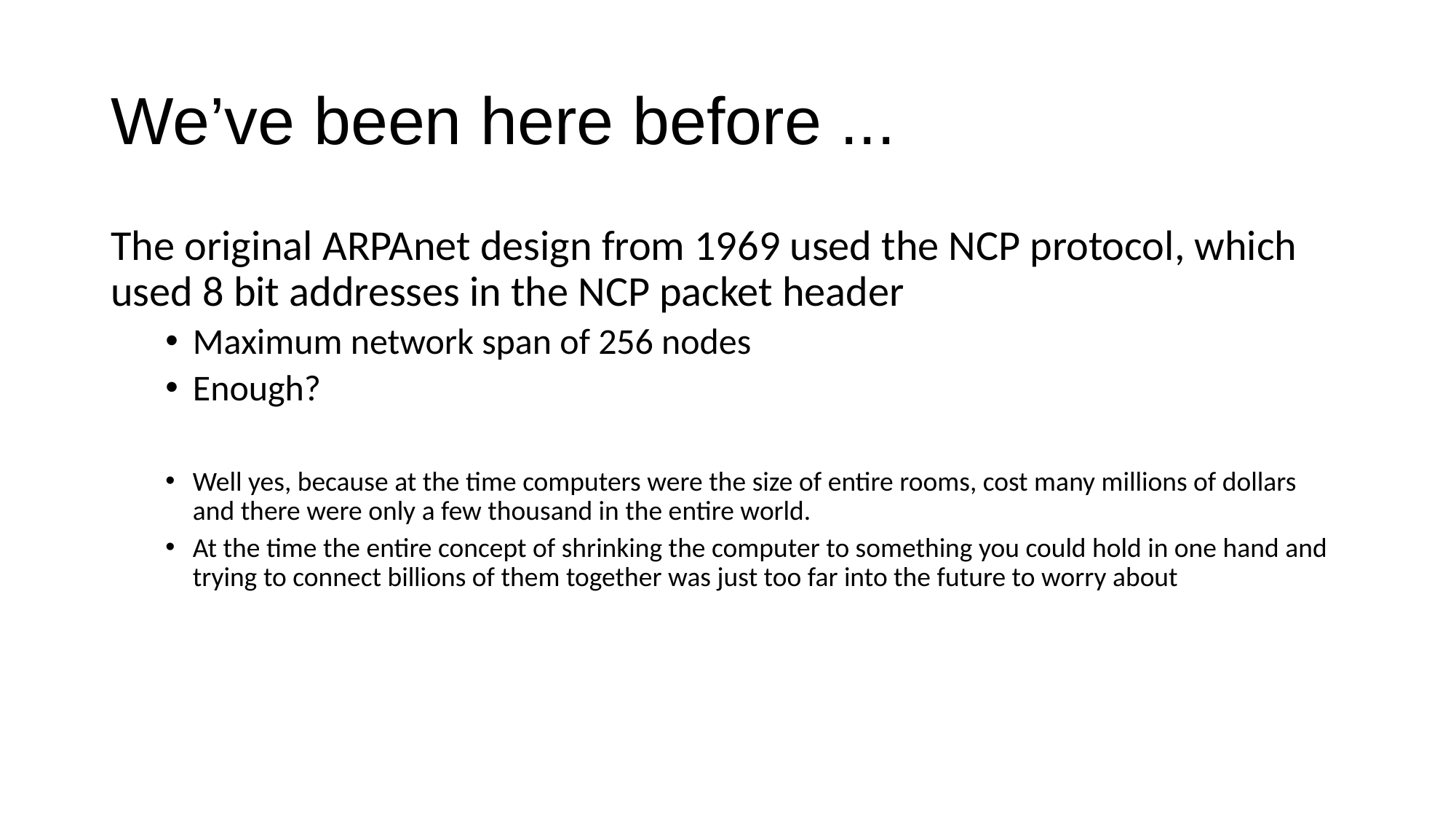

# We’ve been here before ...
The original ARPAnet design from 1969 used the NCP protocol, which used 8 bit addresses in the NCP packet header
Maximum network span of 256 nodes
Enough?

Well yes, because at the time computers were the size of entire rooms, cost many millions of dollars and there were only a few thousand in the entire world.
At the time the entire concept of shrinking the computer to something you could hold in one hand and trying to connect billions of them together was just too far into the future to worry about